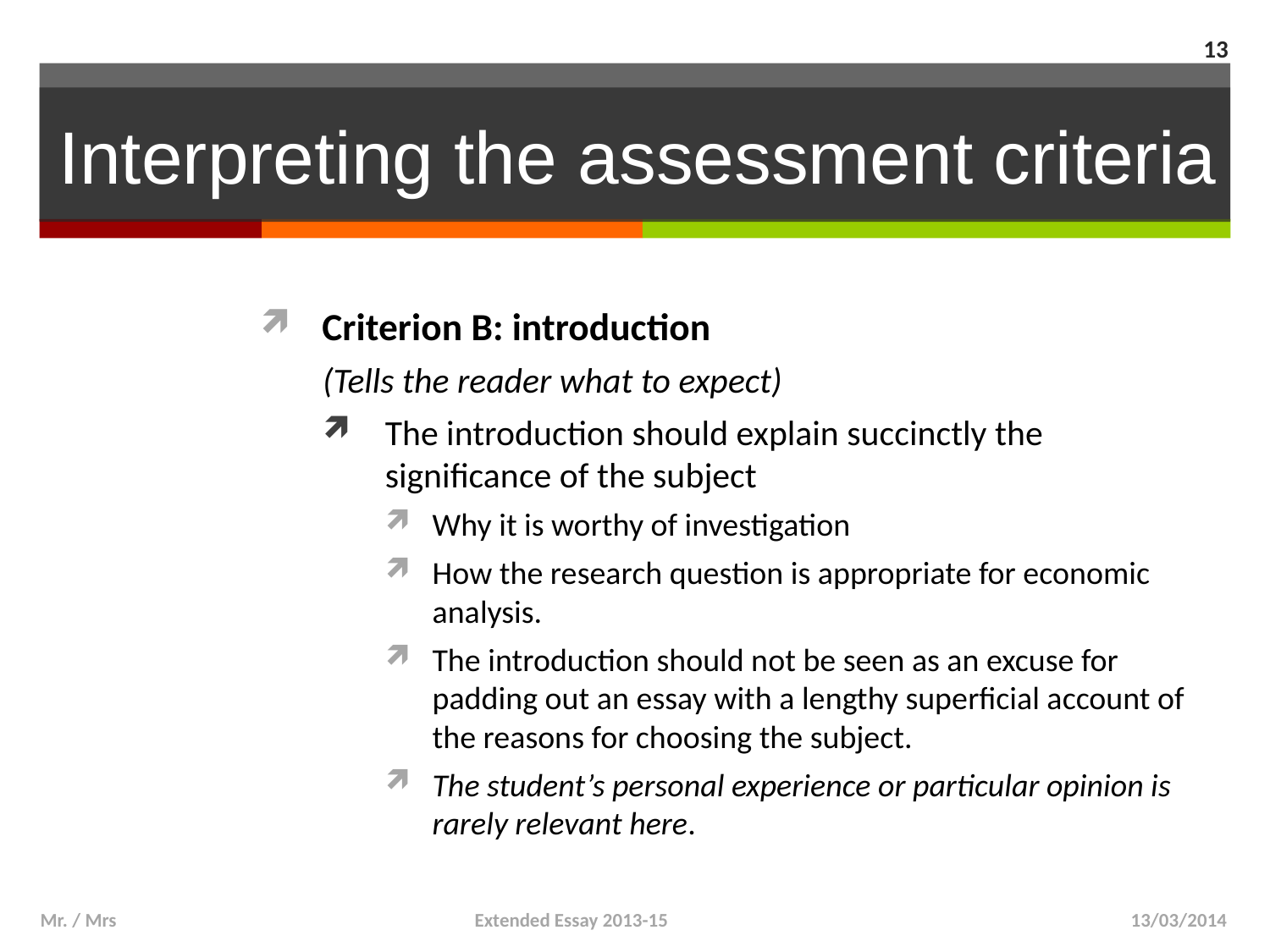

13
# Interpreting the assessment criteria
Criterion B: introduction
(Tells the reader what to expect)
The introduction should explain succinctly the significance of the subject
Why it is worthy of investigation
How the research question is appropriate for economic analysis.
The introduction should not be seen as an excuse for padding out an essay with a lengthy superficial account of the reasons for choosing the subject.
The student’s personal experience or particular opinion is rarely relevant here.

Mr. / Mrs                                                                                 Extended Essay 2013-15
13/03/2014